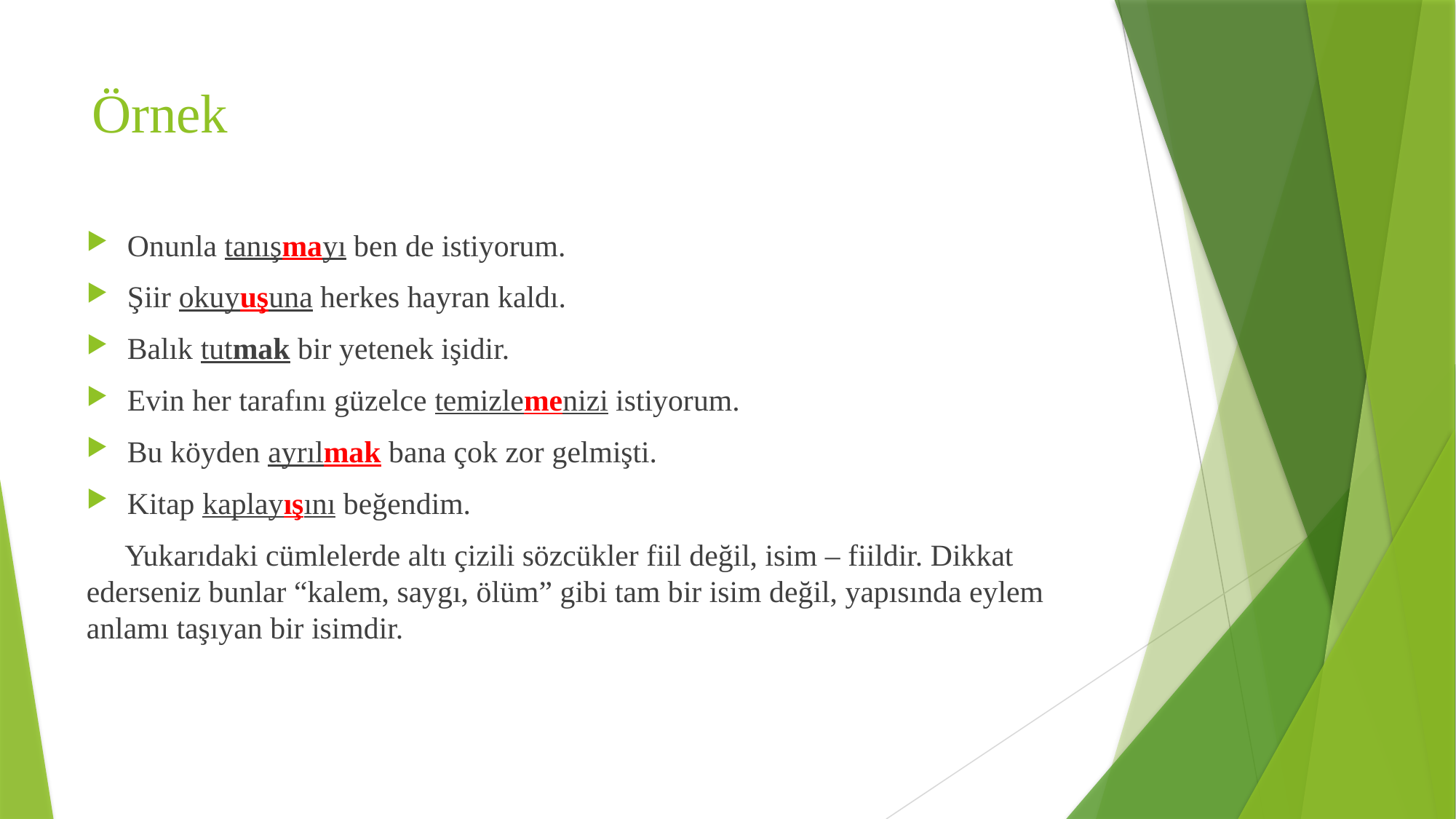

# Örnek
Onunla tanışmayı ben de istiyorum.
Şiir okuyuşuna herkes hayran kaldı.
Balık tutmak bir yetenek işidir.
Evin her tarafını güzelce temizlemenizi istiyorum.
Bu köyden ayrılmak bana çok zor gelmişti.
Kitap kaplayışını beğendim.
     Yukarıdaki cümlelerde altı çizili sözcükler fiil değil, isim – fiildir. Dikkat ederseniz bunlar “kalem, saygı, ölüm” gibi tam bir isim değil, yapısında eylem anlamı taşıyan bir isimdir.